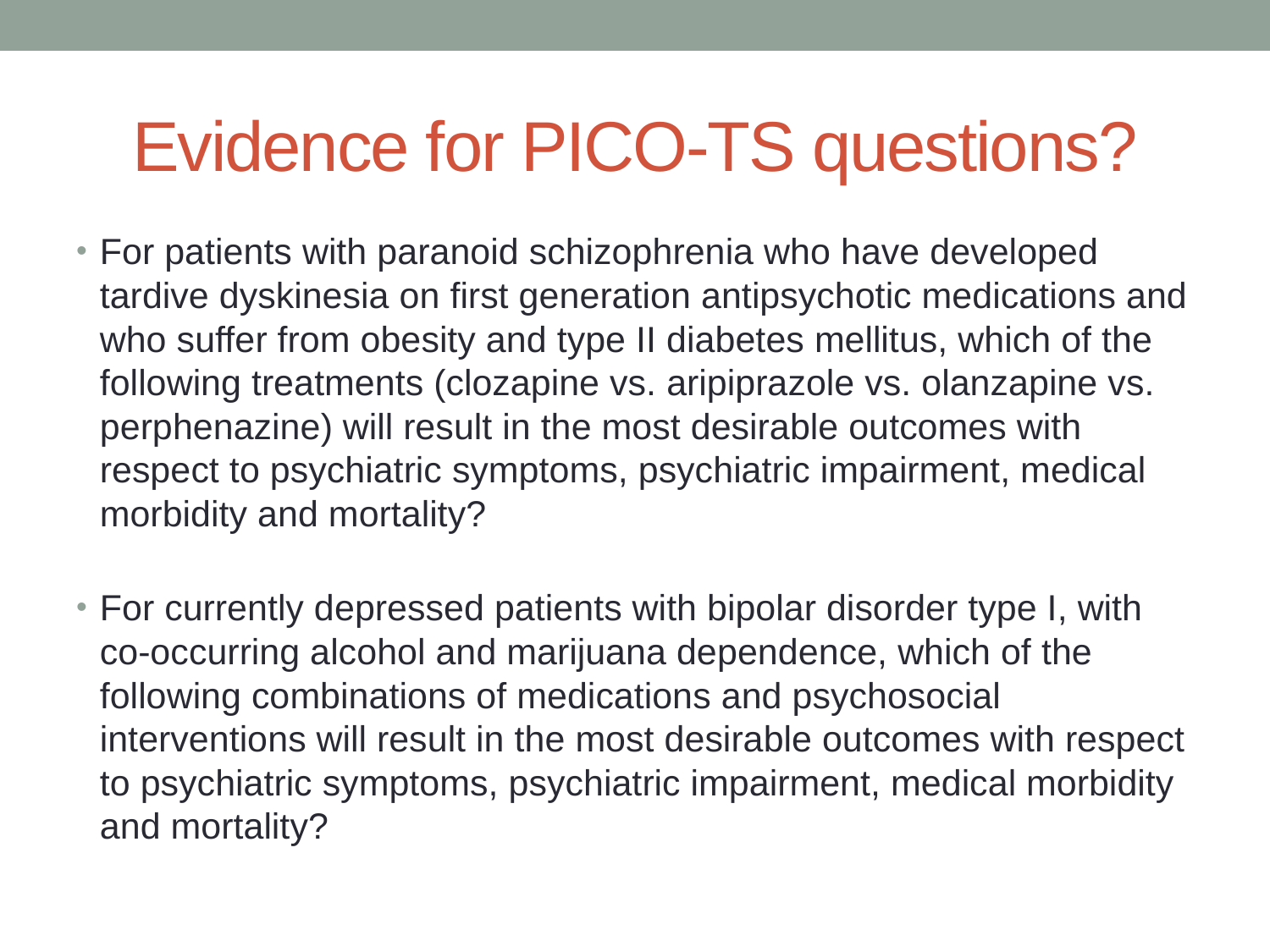

# Evidence for PICO-TS questions?
For patients with paranoid schizophrenia who have developed tardive dyskinesia on first generation antipsychotic medications and who suffer from obesity and type II diabetes mellitus, which of the following treatments (clozapine vs. aripiprazole vs. olanzapine vs. perphenazine) will result in the most desirable outcomes with respect to psychiatric symptoms, psychiatric impairment, medical morbidity and mortality?
For currently depressed patients with bipolar disorder type I, with co-occurring alcohol and marijuana dependence, which of the following combinations of medications and psychosocial interventions will result in the most desirable outcomes with respect to psychiatric symptoms, psychiatric impairment, medical morbidity and mortality?